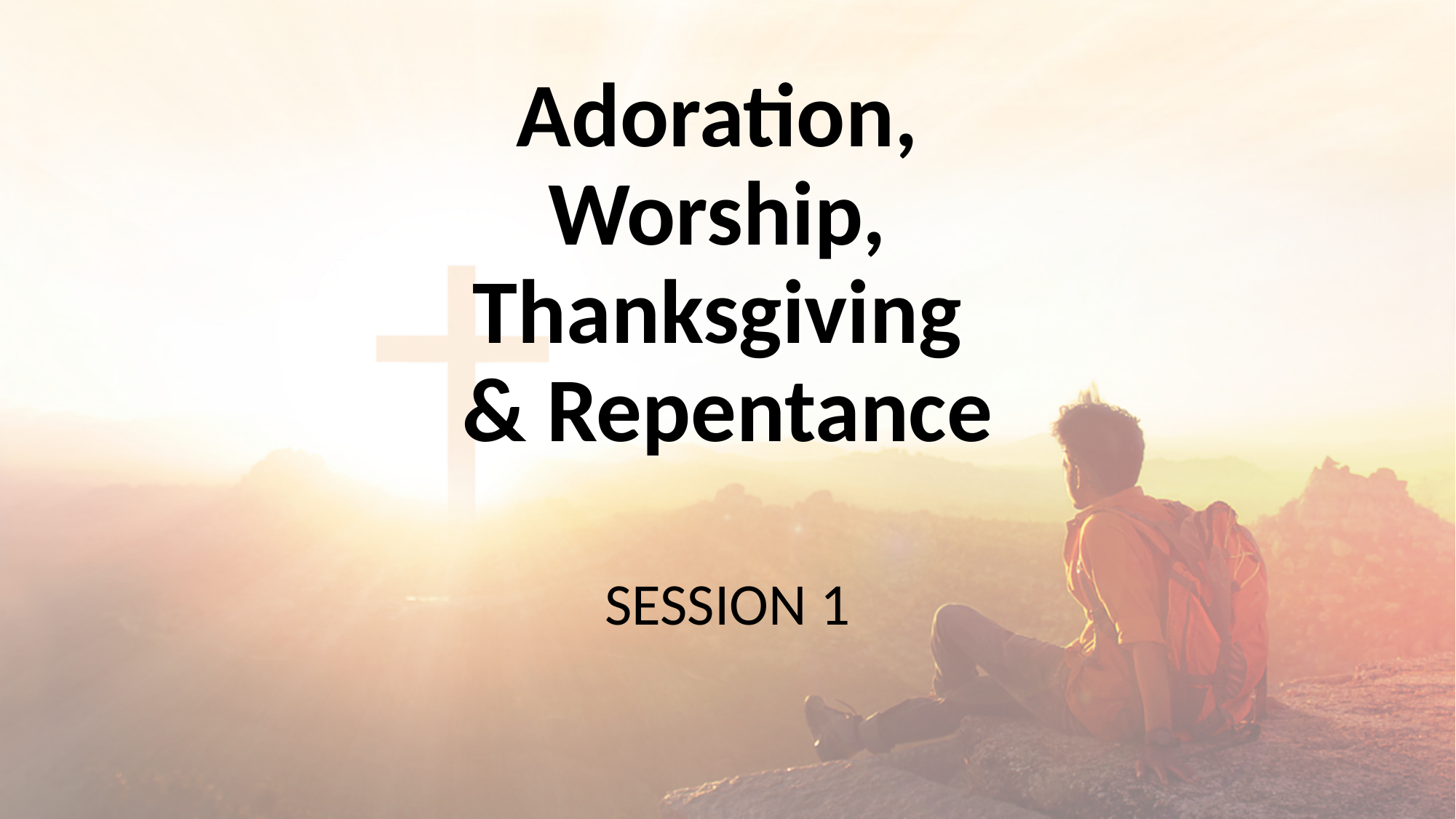

# Adoration, Worship, Thanksgiving & Repentance

SESSION 1